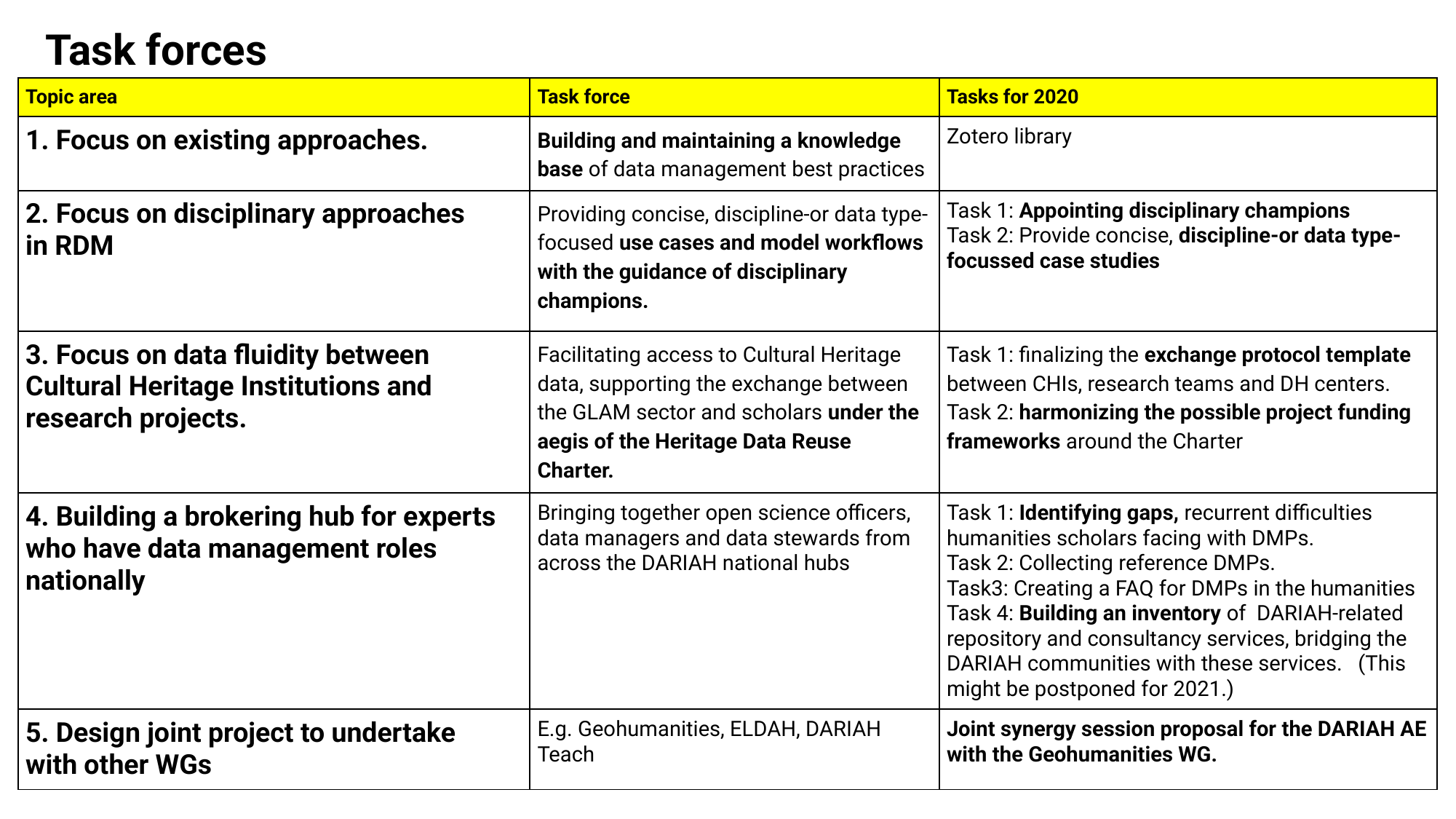

Task forces
| Topic area | Task force | Tasks for 2020 |
| --- | --- | --- |
| 1. Focus on existing approaches. | Building and maintaining a knowledge base of data management best practices | Zotero library |
| 2. Focus on disciplinary approaches in RDM | Providing concise, discipline-or data type-focused use cases and model workflows with the guidance of disciplinary champions. | Task 1: Appointing disciplinary champions Task 2: Provide concise, discipline-or data type-focussed case studies |
| 3. Focus on data fluidity between Cultural Heritage Institutions and research projects. | Facilitating access to Cultural Heritage data, supporting the exchange between the GLAM sector and scholars under the aegis of the Heritage Data Reuse Charter. | Task 1: finalizing the exchange protocol template between CHIs, research teams and DH centers. Task 2: harmonizing the possible project funding frameworks around the Charter |
| 4. Building a brokering hub for experts who have data management roles nationally | Bringing together open science officers, data managers and data stewards from across the DARIAH national hubs | Task 1: Identifying gaps, recurrent difficulties humanities scholars facing with DMPs. Task 2: Collecting reference DMPs. Task3: Creating a FAQ for DMPs in the humanities Task 4: Building an inventory of DARIAH-related repository and consultancy services, bridging the DARIAH communities with these services. (This might be postponed for 2021.) |
| 5. Design joint project to undertake with other WGs | E.g. Geohumanities, ELDAH, DARIAH Teach | Joint synergy session proposal for the DARIAH AE with the Geohumanities WG. |